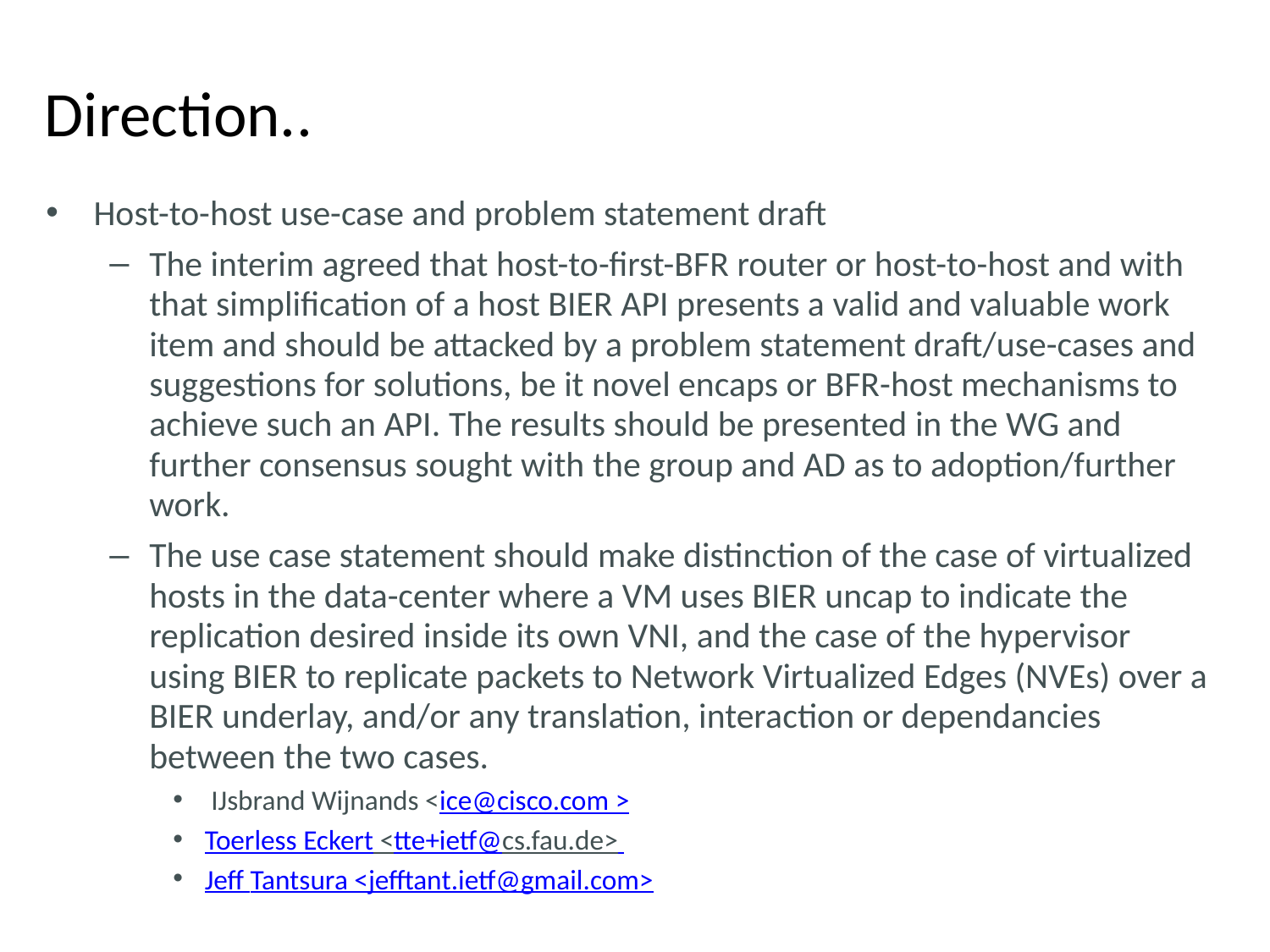

# Direction..
Host-to-host use-case and problem statement draft
The interim agreed that host-to-first-BFR router or host-to-host and with that simplification of a host BIER API presents a valid and valuable work item and should be attacked by a problem statement draft/use-cases and suggestions for solutions, be it novel encaps or BFR-host mechanisms to achieve such an API. The results should be presented in the WG and further consensus sought with the group and AD as to adoption/further work.
The use case statement should make distinction of the case of virtualized hosts in the data-center where a VM uses BIER uncap to indicate the replication desired inside its own VNI, and the case of the hypervisor using BIER to replicate packets to Network Virtualized Edges (NVEs) over a BIER underlay, and/or any translation, interaction or dependancies between the two cases.
 IJsbrand Wijnands <ice@cisco.com >
Toerless Eckert <tte+ietf@cs.fau.de>
Jeff Tantsura <jefftant.ietf@gmail.com>